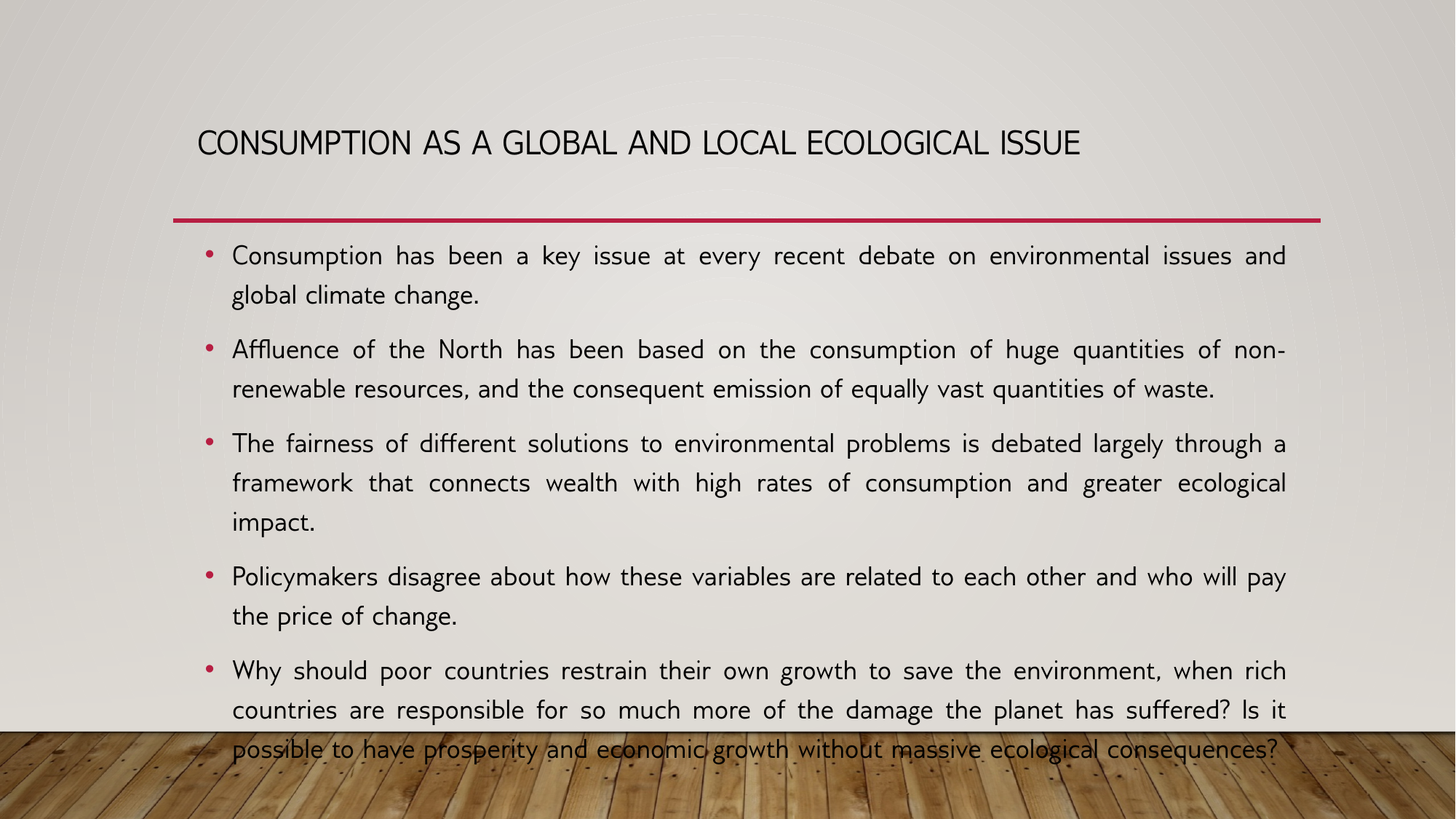

# Consumption as a Global and Local Ecological Issue
Consumption has been a key issue at every recent debate on environmental issues and global climate change.
Affluence of the North has been based on the consumption of huge quantities of non-renewable resources, and the consequent emission of equally vast quantities of waste.
The fairness of different solutions to environmental problems is debated largely through a framework that connects wealth with high rates of consumption and greater ecological impact.
Policymakers disagree about how these variables are related to each other and who will pay the price of change.
Why should poor countries restrain their own growth to save the environment, when rich countries are responsible for so much more of the damage the planet has suffered? Is it possible to have prosperity and economic growth without massive ecological consequences?